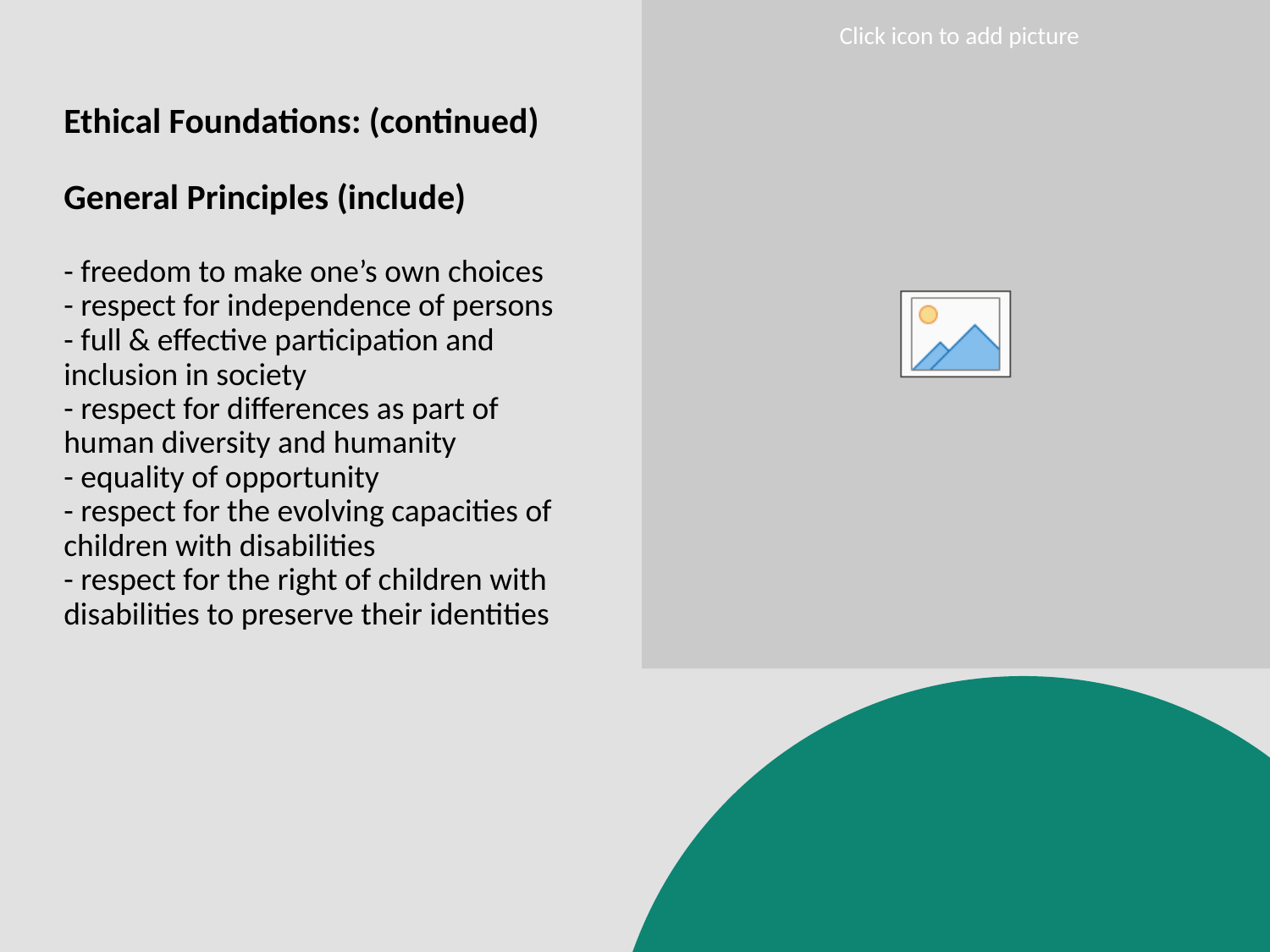

# Ethical Foundations: (continued) General Principles (include) - freedom to make one’s own choices - respect for independence of persons - full & effective participation and inclusion in society - respect for differences as part of human diversity and humanity - equality of opportunity - respect for the evolving capacities of children with disabilities - respect for the right of children with disabilities to preserve their identities